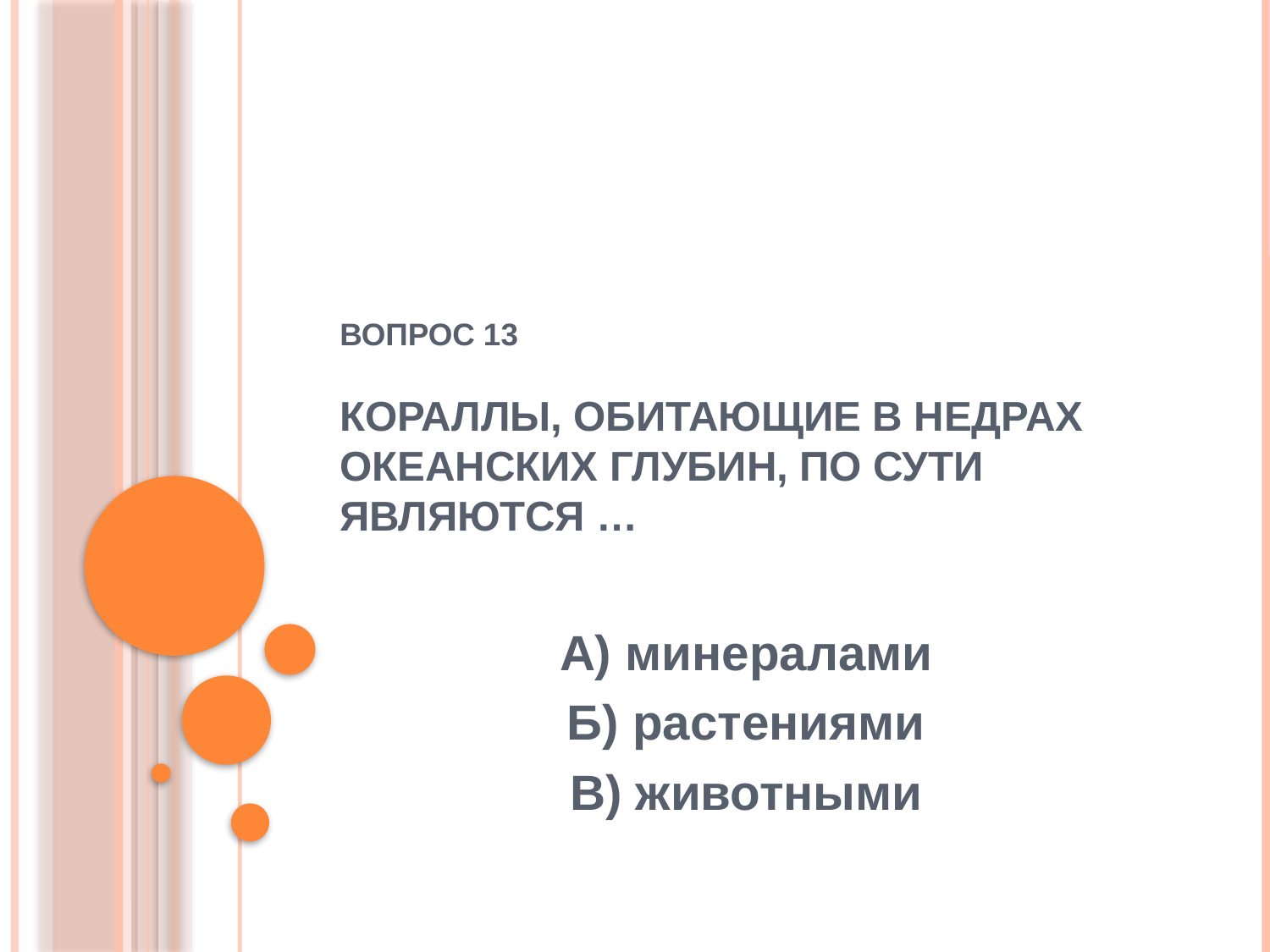

# Вопрос 13 Кораллы, обитающие в недрах океанских глубин, по сути являются …
А) минералами
Б) растениями
В) животными